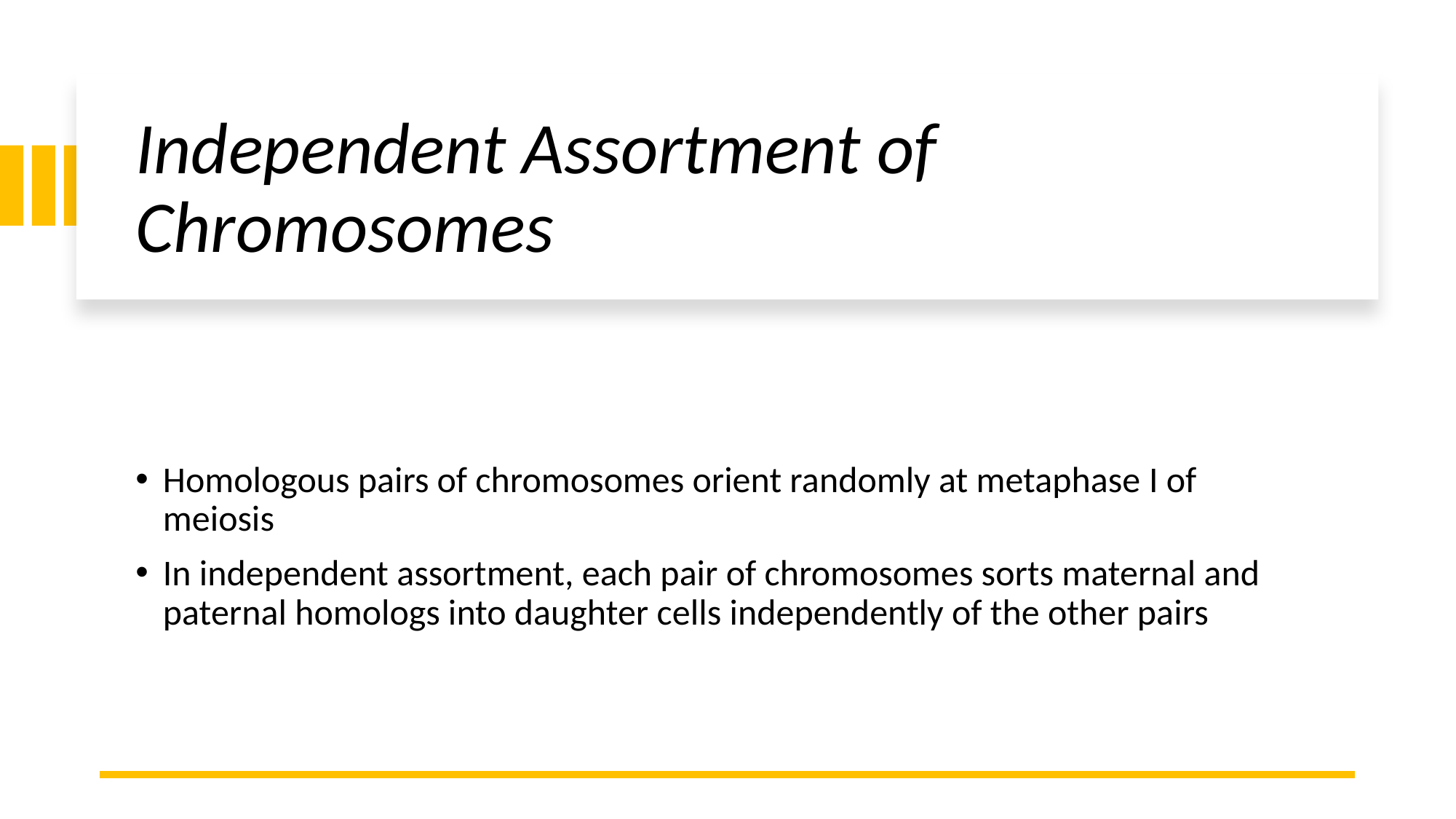

# Independent Assortment of Chromosomes

Homologous pairs of chromosomes orient randomly at metaphase I of meiosis
In independent assortment, each pair of chromosomes sorts maternal and paternal homologs into daughter cells independently of the other pairs